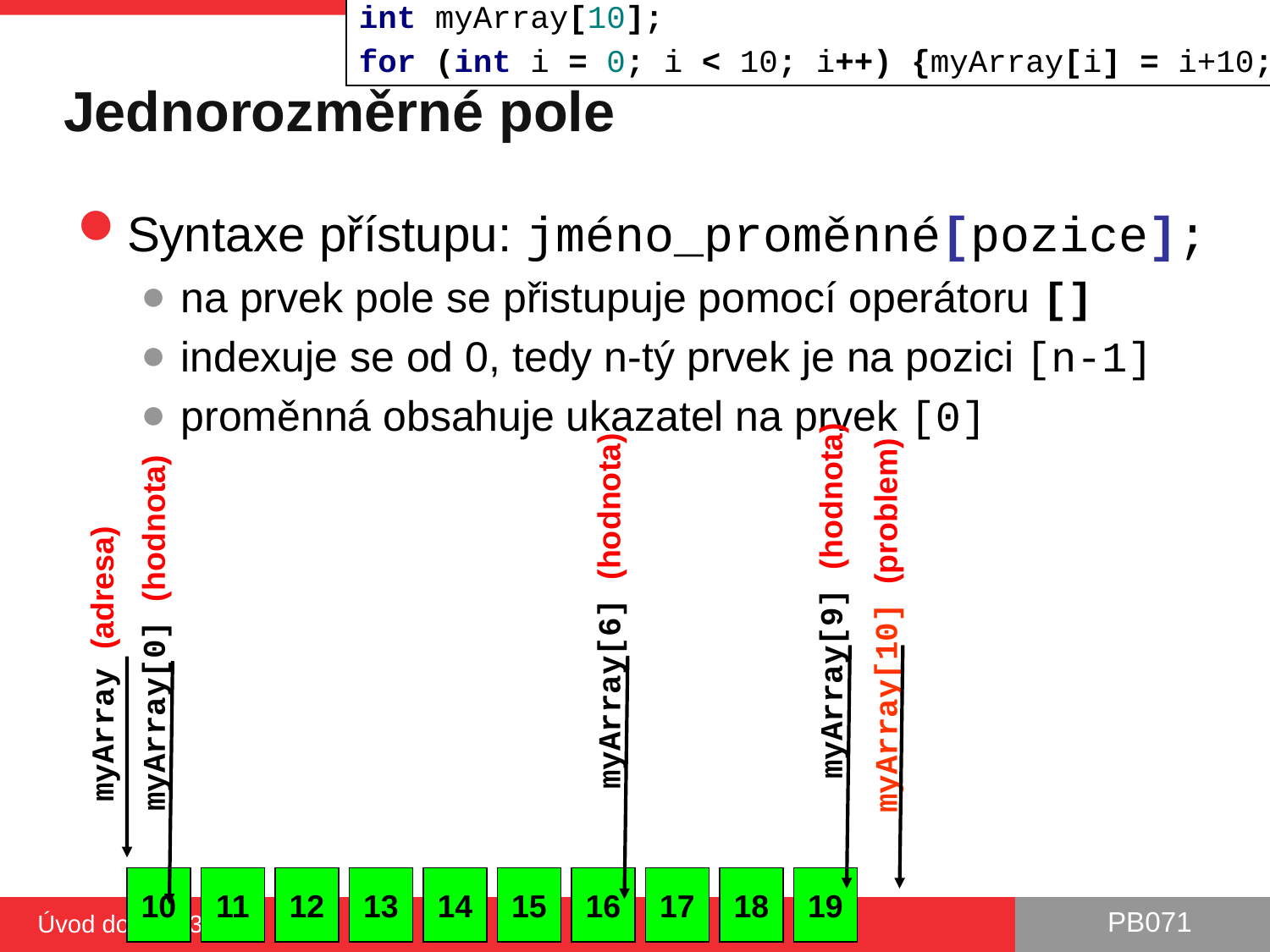

int myArray[10];
for (int i = 0; i < 10; i++) {myArray[i] = i+10;}
# Jednorozměrné pole
Syntaxe přístupu: jméno_proměnné[pozice];
na prvek pole se přistupuje pomocí operátoru []
indexuje se od 0, tedy n-tý prvek je na pozici [n-1]
proměnná obsahuje ukazatel na prvek [0]

myArray[9] (hodnota)
myArray[6] (hodnota)
myArray[10] (problem)
myArray[0] (hodnota)
myArray (adresa)

10
11
12
13
14
15
16
17
18
19
Úvod do C, 6.3.2017